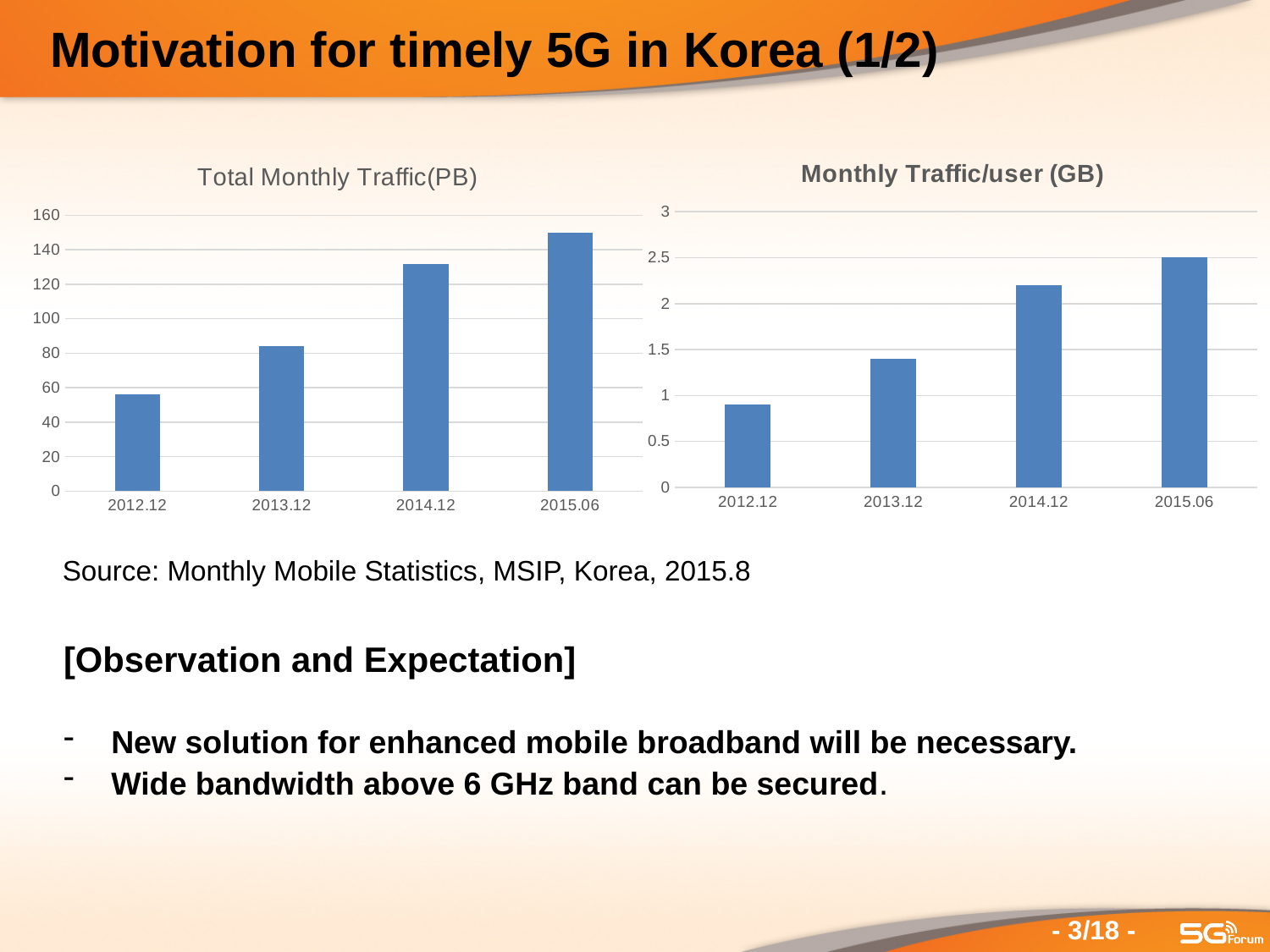

# Motivation for timely 5G in Korea (1/2)

### Chart: Monthly Traffic/user (GB)

| Category | MonthlyTraffic/user (GB) |
|---|---|
| 2012.12 | 0.9 |
| 2013.12 | 1.4 |
| 2014.12 | 2.2 |
| 2015.06 | 2.5 |

### Chart:

| Category | Total Monthly Traffic(PB) |
|---|---|
| 2012.12 | 56.0 |
| 2013.12 | 84.0 |
| 2014.12 | 132.0 |
| 2015.06 | 150.0 |
Source: Monthly Mobile Statistics, MSIP, Korea, 2015.8
[Observation and Expectation]

New solution for enhanced mobile broadband will be necessary.
Wide bandwidth above 6 GHz band can be secured.

- 3/18 -